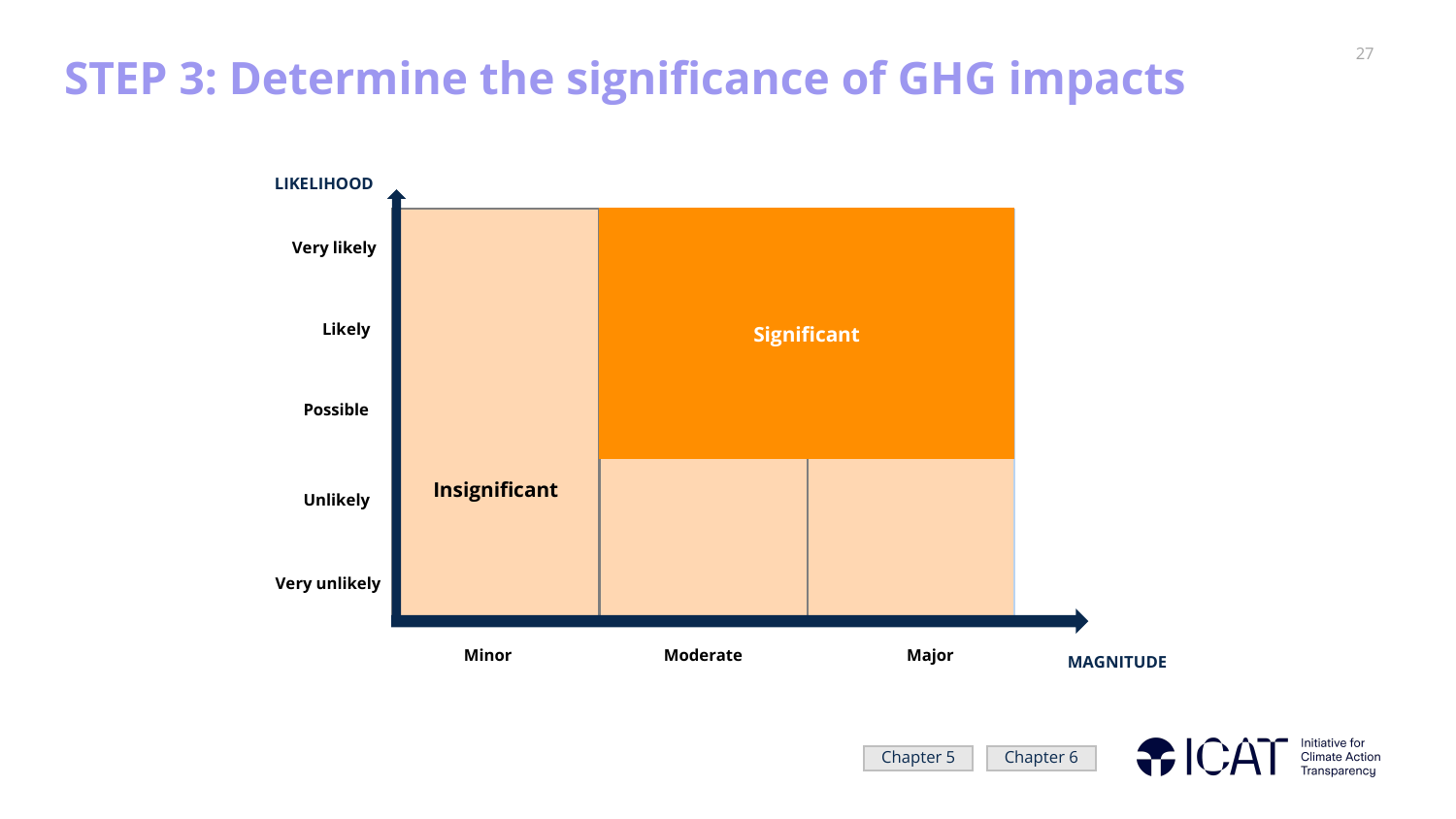

# STEP 3: Determine the significance of GHG impacts
LIKELIHOOD

Significant

Insignificant

Very likely

Likely
Possible
Unlikely
Very unlikely
Moderate
Minor
Major
MAGNITUDE
Chapter 5
Chapter 6